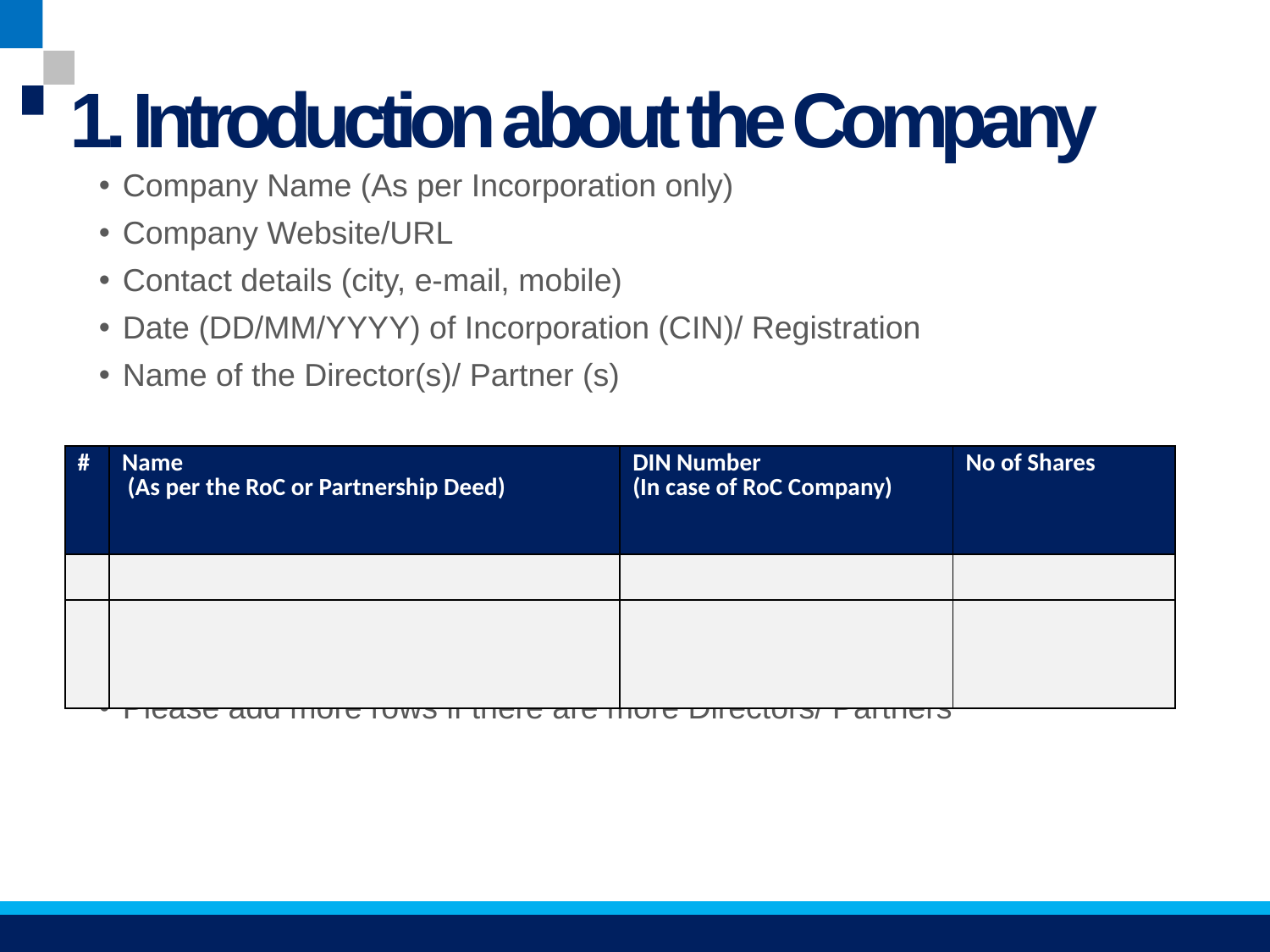

# 1. Introduction about the Company
Company Name (As per Incorporation only)
Company Website/URL
Contact details (city, e-mail, mobile)
Date (DD/MM/YYYY) of Incorporation (CIN)/ Registration
Name of the Director(s)/ Partner (s)

Please add more rows if there are more Directors/ Partners

| # | Name (As per the RoC or Partnership Deed) | DIN Number (In case of RoC Company) | No of Shares |
| --- | --- | --- | --- |
|  |  |  |  |
|  |  |  |  |